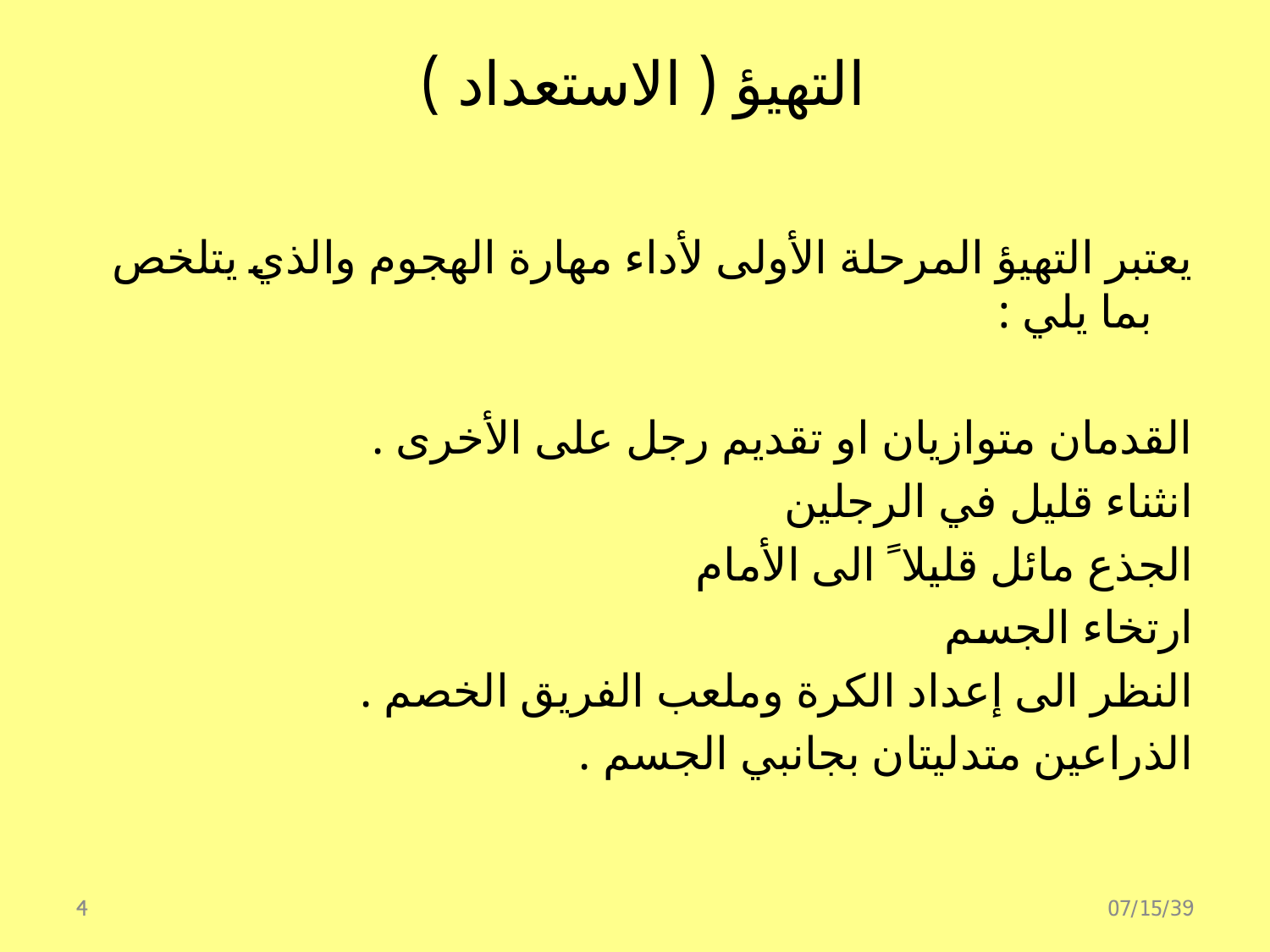

# التهيؤ ( الاستعداد )
يعتبر التهيؤ المرحلة الأولى لأداء مهارة الهجوم والذي يتلخص بما يلي :

القدمان متوازيان او تقديم رجل على الأخرى .
انثناء قليل في الرجلين
الجذع مائل قليلا ً الى الأمام
ارتخاء الجسم
النظر الى إعداد الكرة وملعب الفريق الخصم .
الذراعين متدليتان بجانبي الجسم .

4
07/15/39